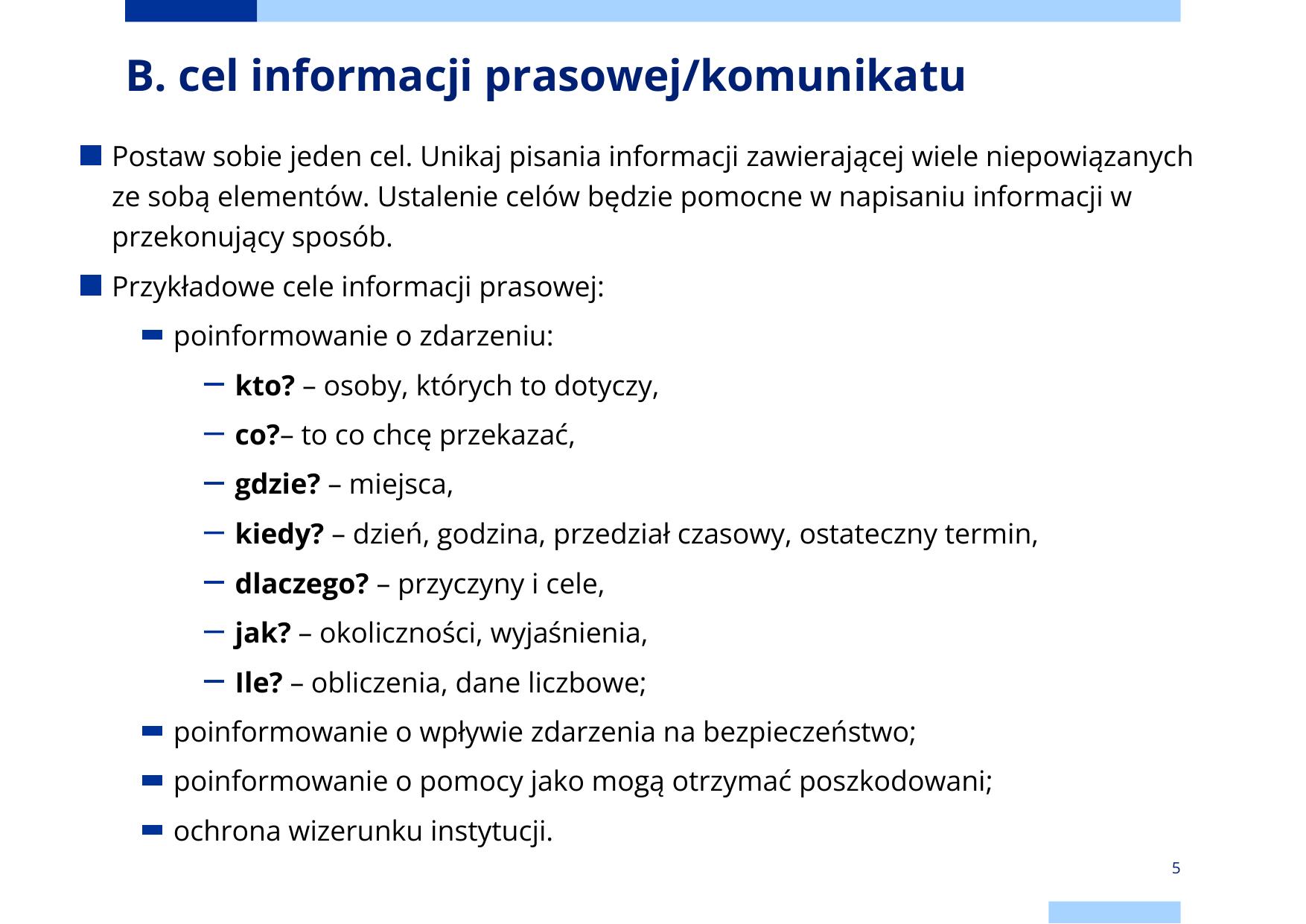

# B. cel informacji prasowej/komunikatu
Postaw sobie jeden cel. Unikaj pisania informacji zawierającej wiele niepowiązanych ze sobą elementów. Ustalenie celów będzie pomocne w napisaniu informacji w przekonujący sposób.
Przykładowe cele informacji prasowej:
poinformowanie o zdarzeniu:
kto? – osoby, których to dotyczy,
co?– to co chcę przekazać,
gdzie? – miejsca,
kiedy? – dzień, godzina, przedział czasowy, ostateczny termin,
dlaczego? – przyczyny i cele,
jak? – okoliczności, wyjaśnienia,
Ile? – obliczenia, dane liczbowe;
poinformowanie o wpływie zdarzenia na bezpieczeństwo;
poinformowanie o pomocy jako mogą otrzymać poszkodowani;
ochrona wizerunku instytucji.

5